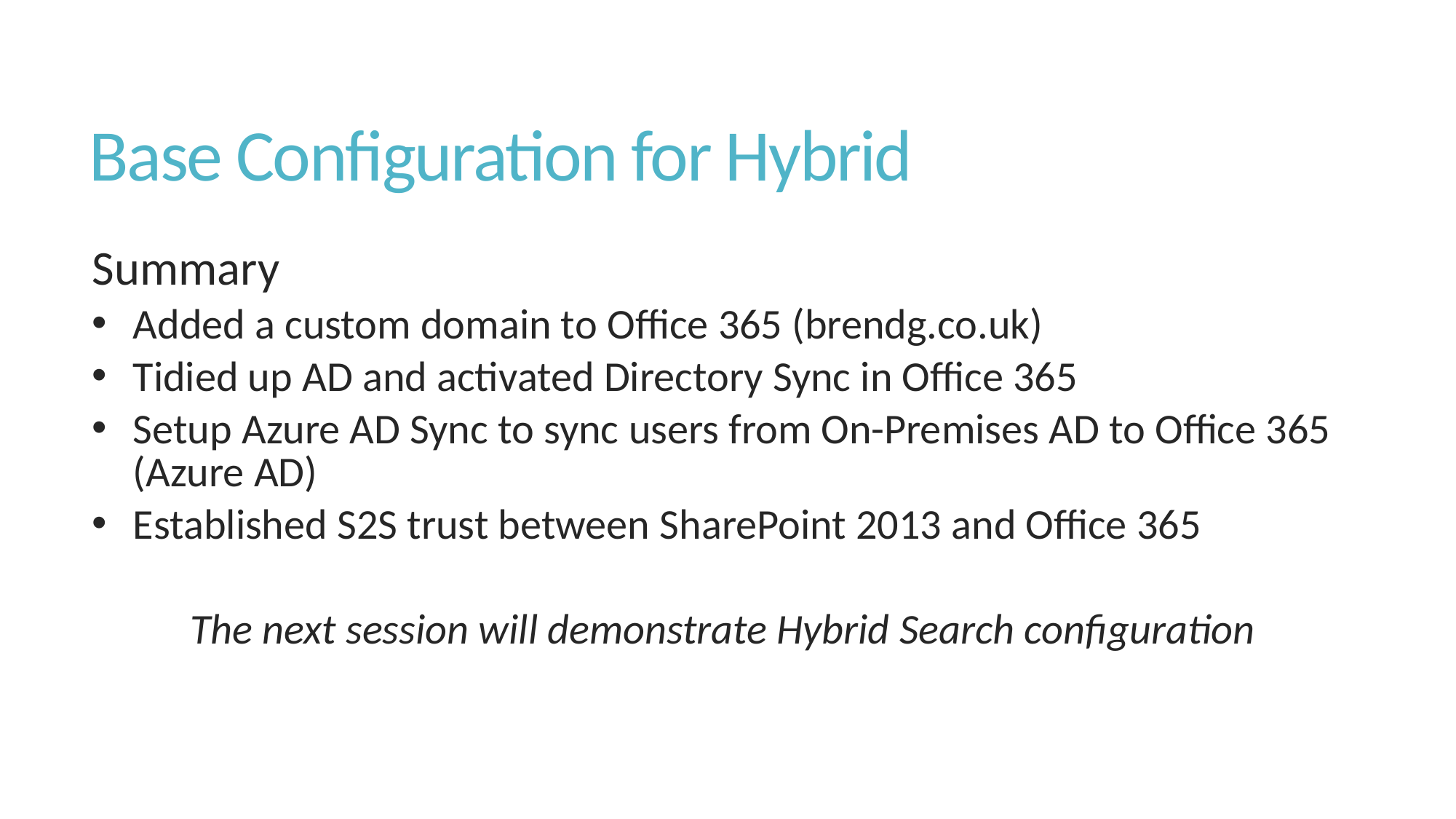

# Base Configuration for Hybrid
Summary
Added a custom domain to Office 365 (brendg.co.uk)
Tidied up AD and activated Directory Sync in Office 365
Setup Azure AD Sync to sync users from On-Premises AD to Office 365 (Azure AD)
Established S2S trust between SharePoint 2013 and Office 365

The next session will demonstrate Hybrid Search configuration